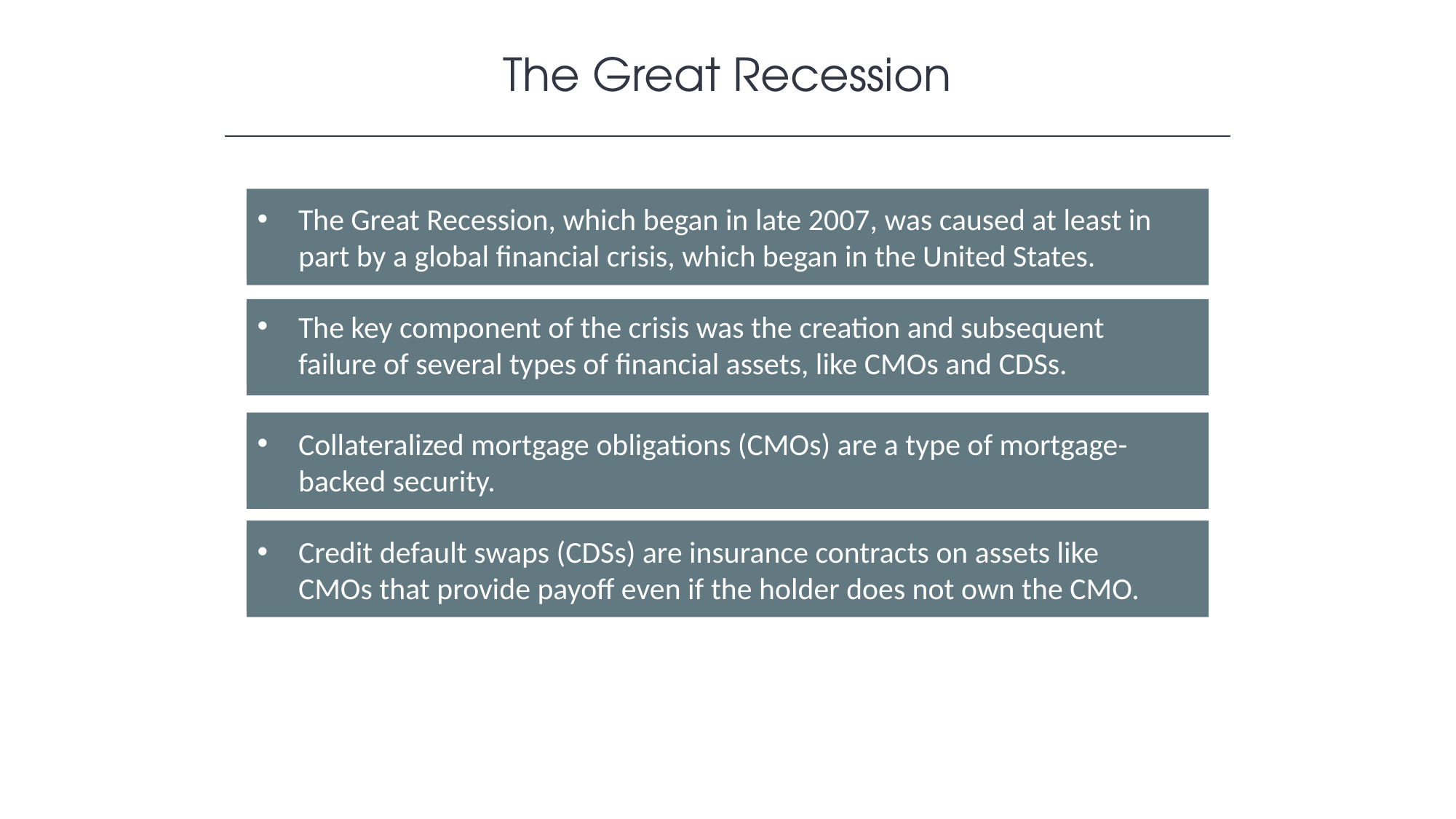

The Great Recession

The Great Recession, which began in late 2007, was caused at least in part by a global financial crisis, which began in the United States.

The key component of the crisis was the creation and subsequent failure of several types of financial assets, like CMOs and CDSs.

Collateralized mortgage obligations (CMOs) are a type of mortgage-backed security.

Credit default swaps (CDSs) are insurance contracts on assets like CMOs that provide payoff even if the holder does not own the CMO.